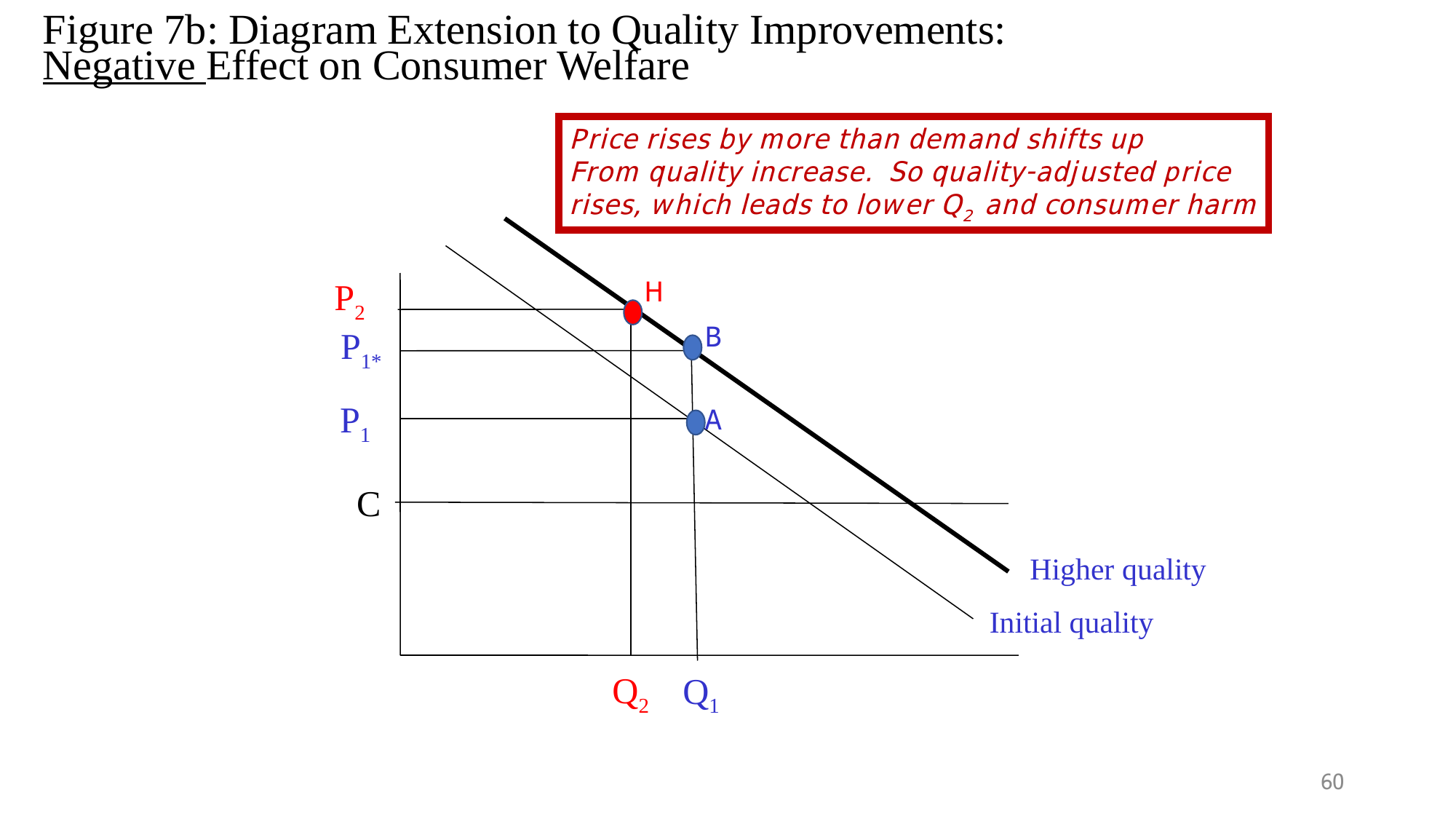

# Figure 7b: Diagram Extension to Quality Improvements: Negative Effect on Consumer Welfare

Price rises by more than demand shifts up
From quality increase.  So quality-adjusted price
rises, which leads to lower Q2  and consumer harm

     P2
H

B
       P1*

   P1
A

C

Higher quality
Initial quality

Q2
Q1
60